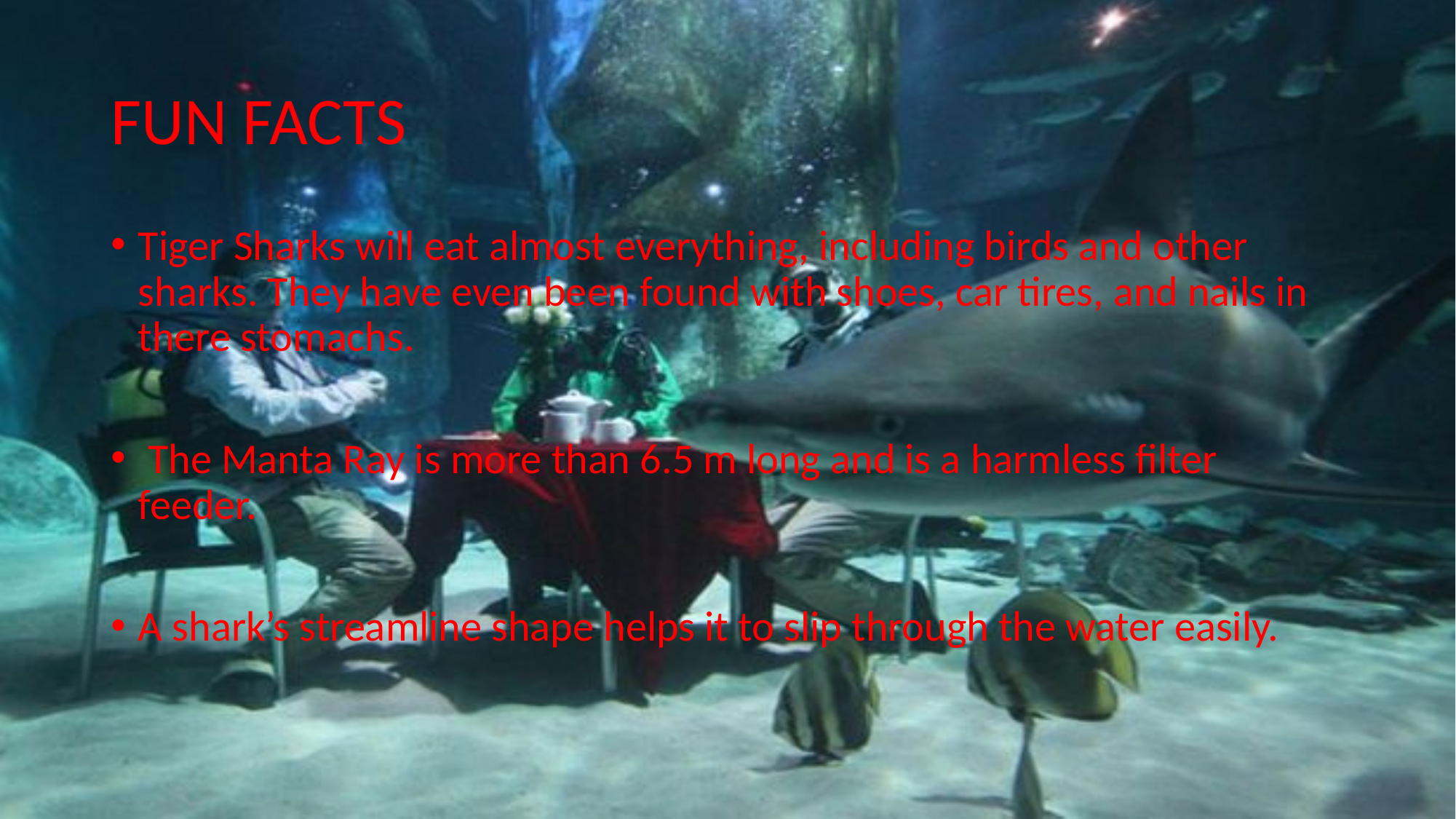

# FUN FACTS
Tiger Sharks will eat almost everything, including birds and other sharks. They have even been found with shoes, car tires, and nails in there stomachs.

 The Manta Ray is more than 6.5 m long and is a harmless filter feeder.

A shark’s streamline shape helps it to slip through the water easily.